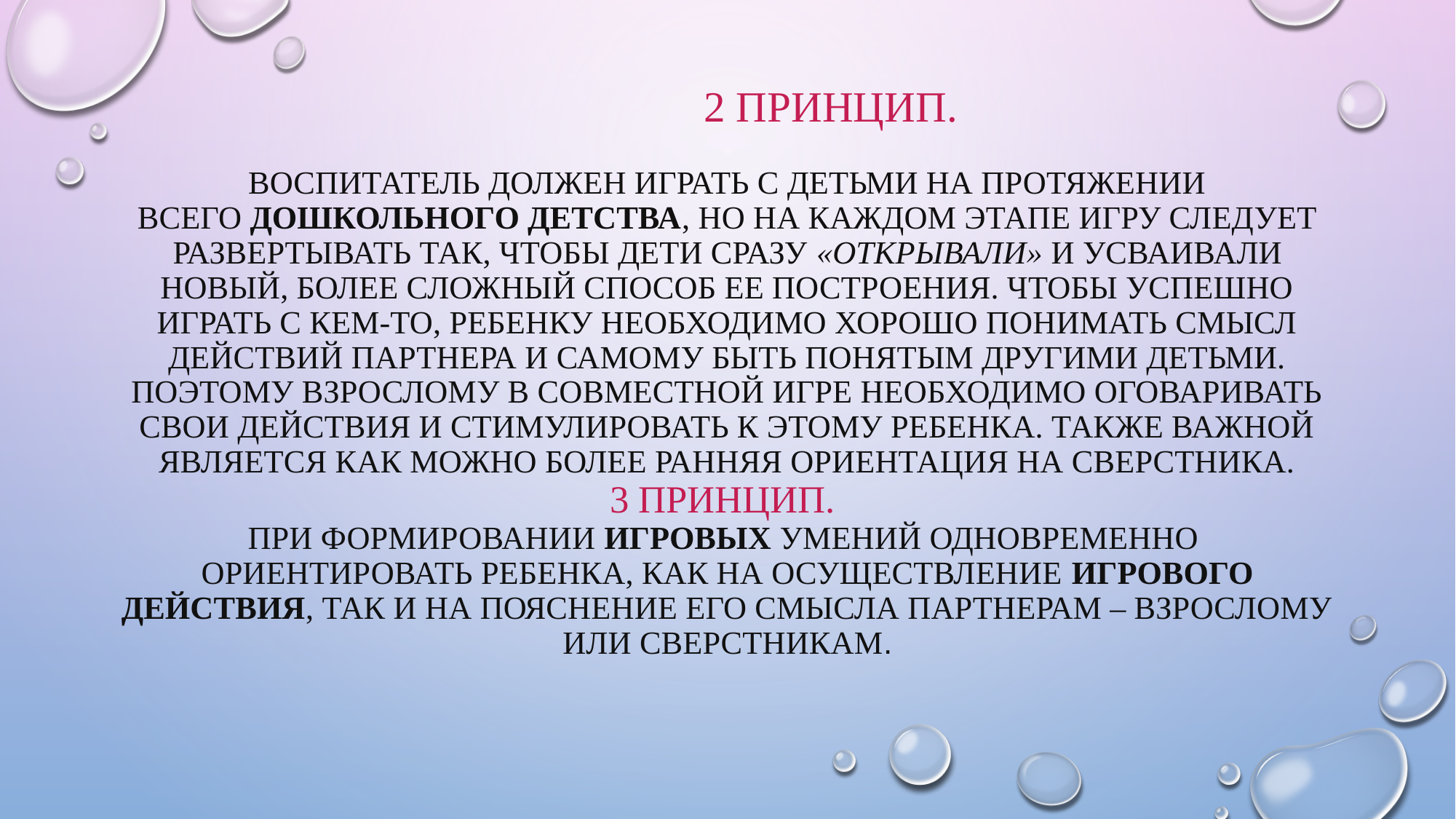

# 2 принцип. Воспитатель должен играть с детьми на протяжении всего дошкольного детства, но на каждом этапе игру следует развертывать так, чтобы дети сразу «открывали» и усваивали новый, более сложный способ ее построения. Чтобы успешно играть с кем-то, ребенку необходимо хорошо понимать смысл действий партнера и самому быть понятым другими детьми. Поэтому взрослому в совместной игре необходимо оговаривать свои действия и стимулировать к этому ребенка. Также важной является как можно более ранняя ориентация на сверстника. 3 принцип. При формировании игровых умений одновременно ориентировать ребенка, как на осуществление игрового действия, так и на пояснение его смысла партнерам – взрослому или сверстникам.